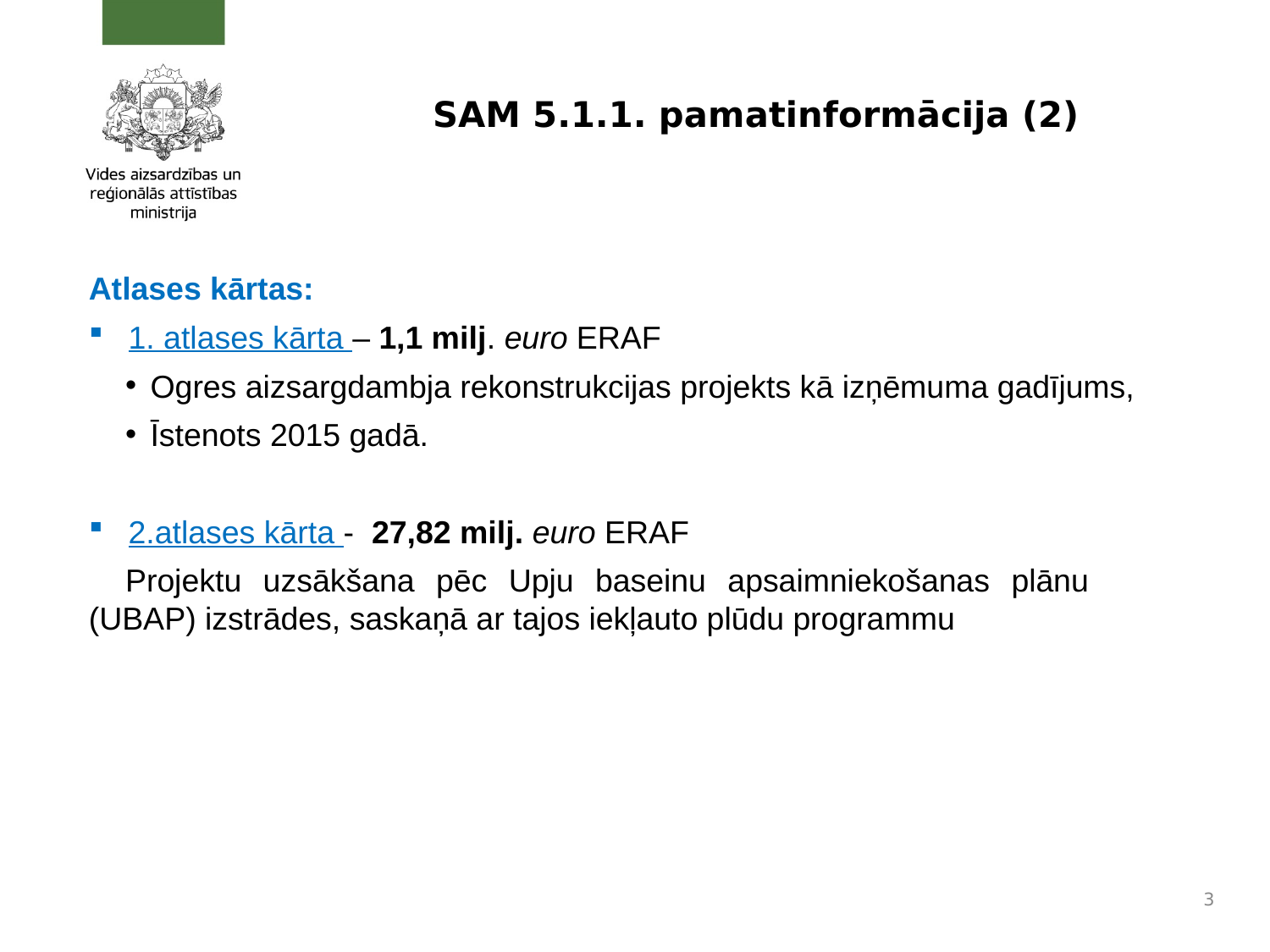

# SAM 5.1.1. pamatinformācija (2)
Atlases kārtas:
1. atlases kārta – 1,1 milj. euro ERAF
Ogres aizsargdambja rekonstrukcijas projekts kā izņēmuma gadījums,
Īstenots 2015 gadā.

2.atlases kārta -  27,82 milj. euro ERAF
	Projektu uzsākšana pēc Upju baseinu apsaimniekošanas plānu 	(UBAP) izstrādes, saskaņā ar tajos iekļauto plūdu programmu
3